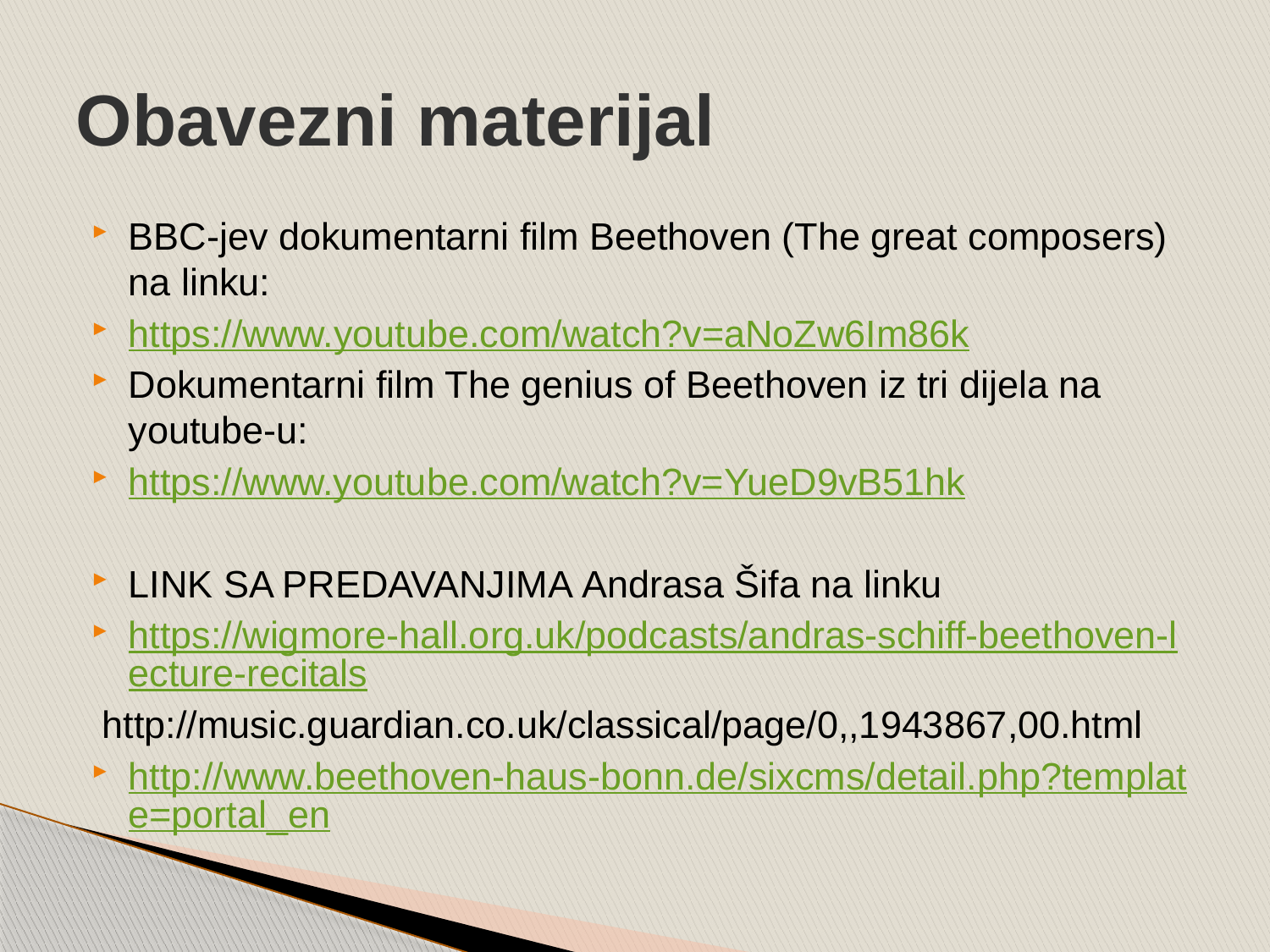

# Obavezni materijal
BBC-jev dokumentarni film Beethoven (The great composers) na linku:
https://www.youtube.com/watch?v=aNoZw6Im86k
Dokumentarni film The genius of Beethoven iz tri dijela na youtube-u:
https://www.youtube.com/watch?v=YueD9vB51hk

LINK SA PREDAVANJIMA Andrasa Šifa na linku
https://wigmore-hall.org.uk/podcasts/andras-schiff-beethoven-lecture-recitals
 http://music.guardian.co.uk/classical/page/0,,1943867,00.html
http://www.beethoven-haus-bonn.de/sixcms/detail.php?template=portal_en